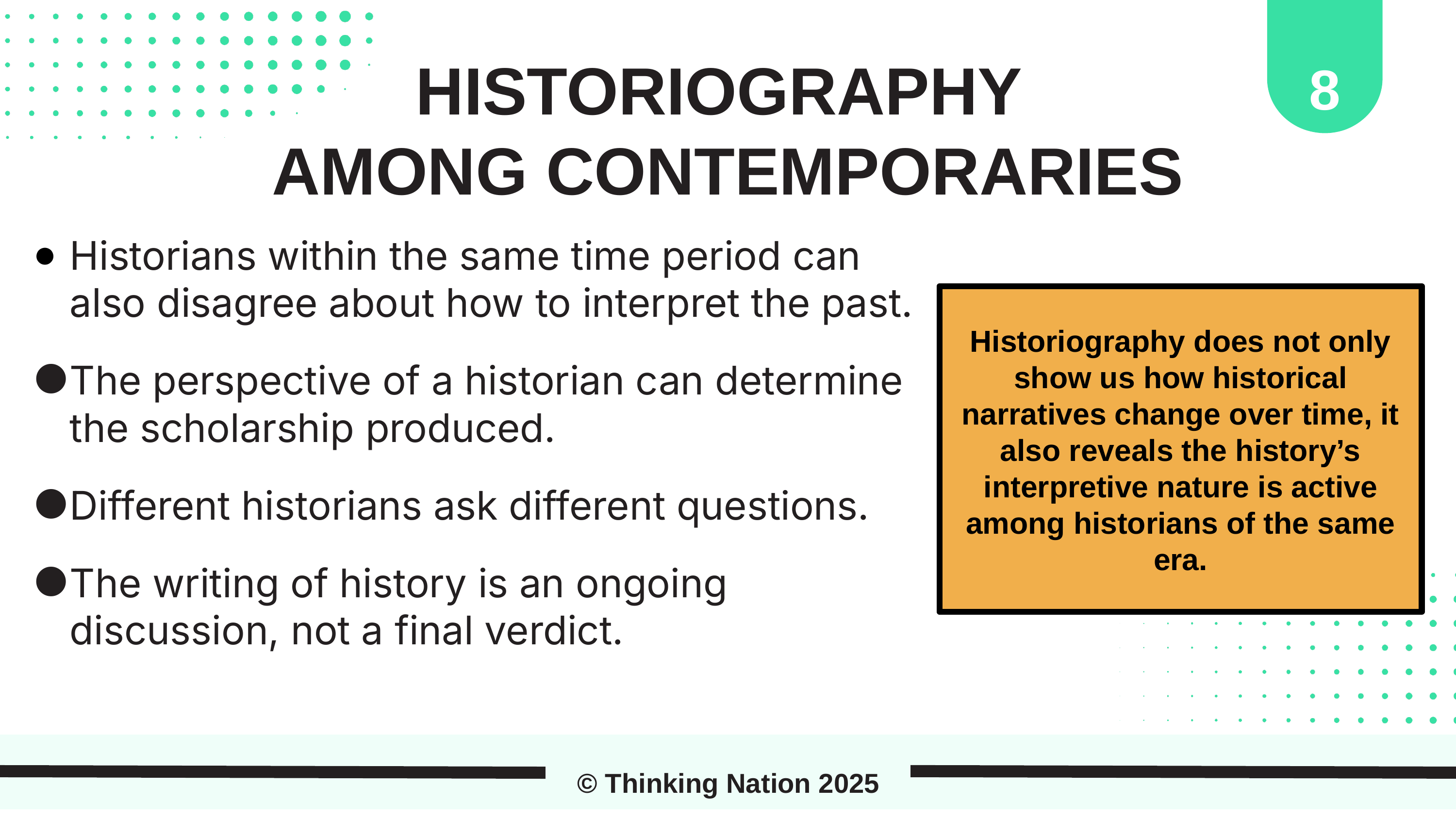

8
HISTORIOGRAPHY
AMONG CONTEMPORARIES
Historians within the same time period can also disagree about how to interpret the past.
The perspective of a historian can determine the scholarship produced.
Different historians ask different questions.
The writing of history is an ongoing discussion, not a final verdict.
Historiography does not only show us how historical narratives change over time, it also reveals the history’s interpretive nature is active among historians of the same era.

© Thinking Nation 2025